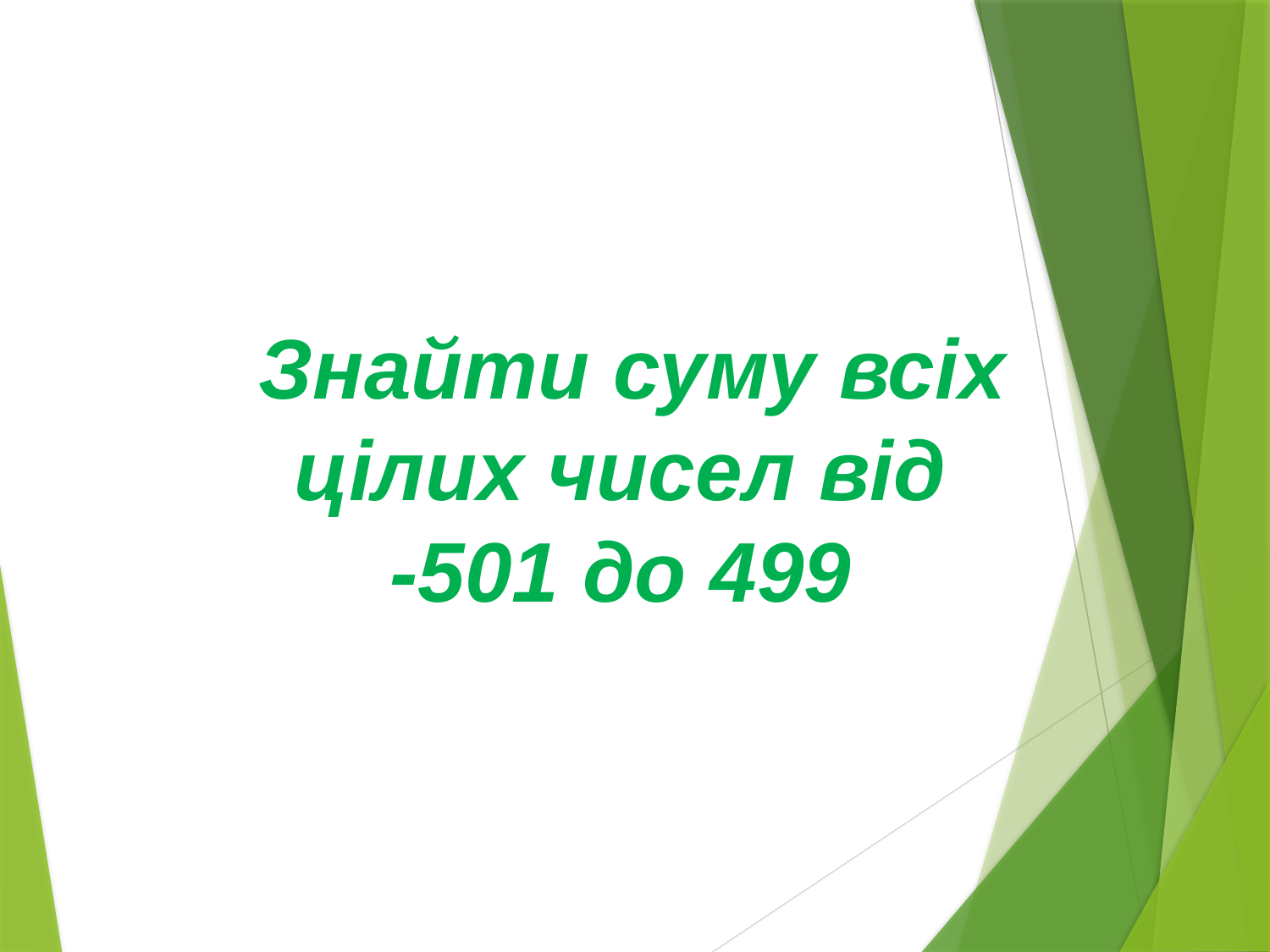

Знайти суму всіх цілих чисел від
-501 до 499